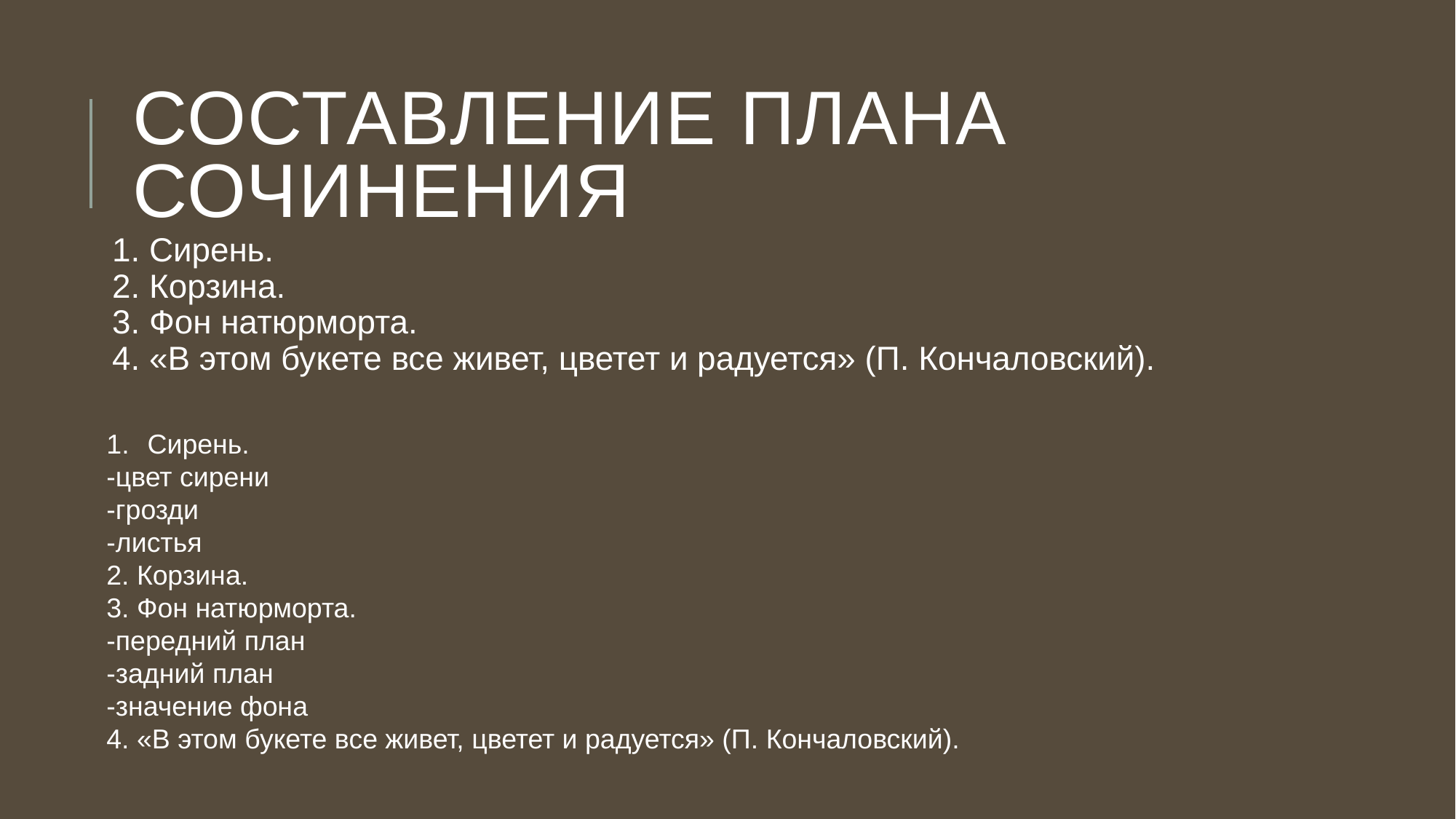

# СОСТАВЛЕНИЕ ПЛАНА СОЧИНЕНИЯ
1. Сирень.
2. Корзина.
3. Фон натюрморта.
4. «В этом букете все живет, цветет и радуется» (П. Кончаловский).
Сирень.
-цвет сирени
-грозди
-листья
2. Корзина.
3. Фон натюрморта.
-передний план
-задний план
-значение фона
4. «В этом букете все живет, цветет и радуется» (П. Кончаловский).